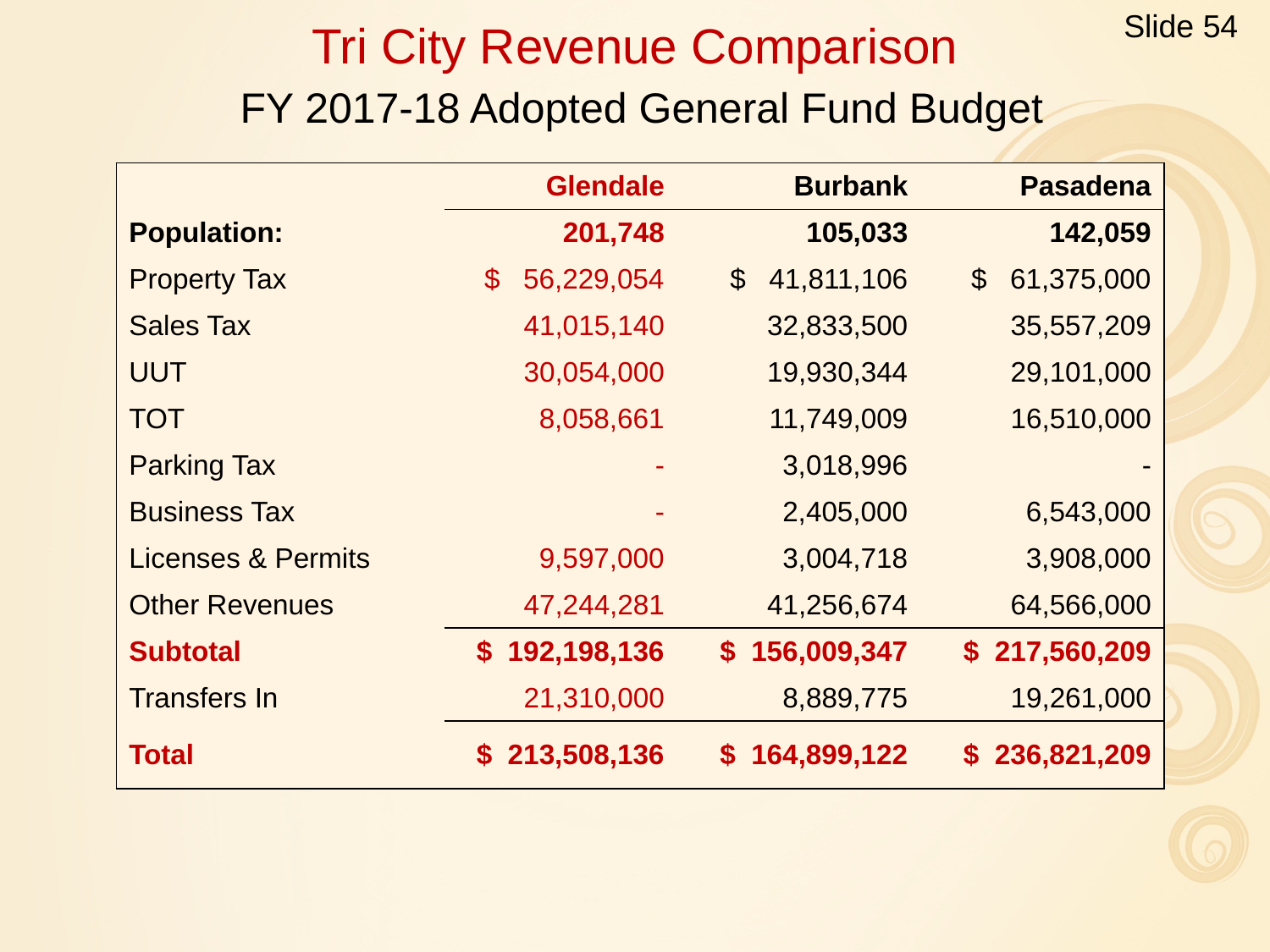

Slide 54
# Tri City Revenue Comparison FY 2017-18 Adopted General Fund Budget
|  | Glendale | Burbank | Pasadena |
| --- | --- | --- | --- |
| Population: | 201,748 | 105,033 | 142,059 |
| Property Tax | $ 56,229,054 | $ 41,811,106 | $ 61,375,000 |
| Sales Tax | 41,015,140 | 32,833,500 | 35,557,209 |
| UUT | 30,054,000 | 19,930,344 | 29,101,000 |
| TOT | 8,058,661 | 11,749,009 | 16,510,000 |
| Parking Tax | - | 3,018,996 | - |
| Business Tax | - | 2,405,000 | 6,543,000 |
| Licenses & Permits | 9,597,000 | 3,004,718 | 3,908,000 |
| Other Revenues | 47,244,281 | 41,256,674 | 64,566,000 |
| Subtotal | $ 192,198,136 | $ 156,009,347 | $ 217,560,209 |
| Transfers In | 21,310,000 | 8,889,775 | 19,261,000 |
| Total | $ 213,508,136 | $ 164,899,122 | $ 236,821,209 |